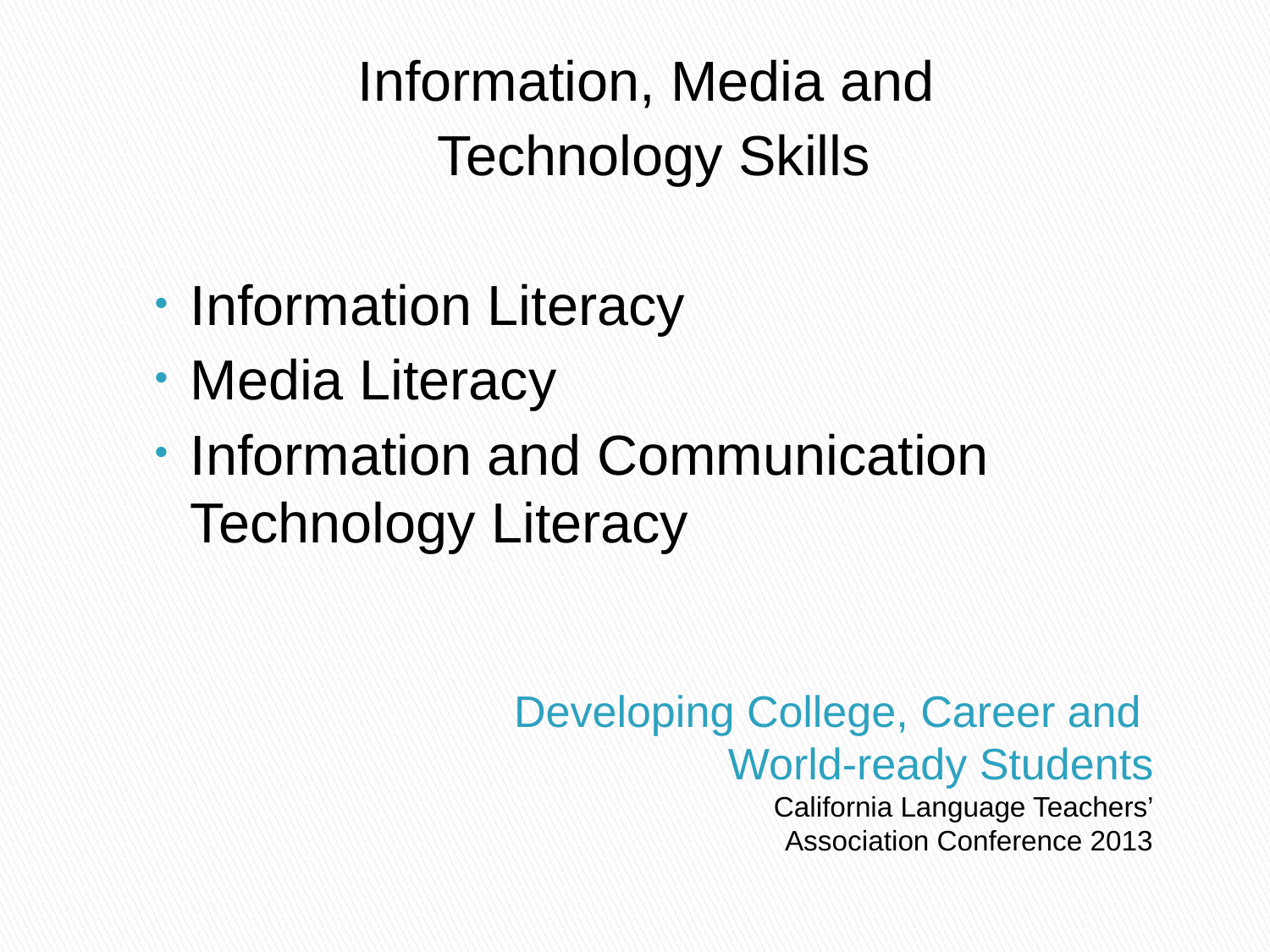

Information, Media and
Technology Skills

Information Literacy
Media Literacy
Information and Communication Technology Literacy
# Developing College, Career and World-ready Students
California Language Teachers’ Association Conference 2013